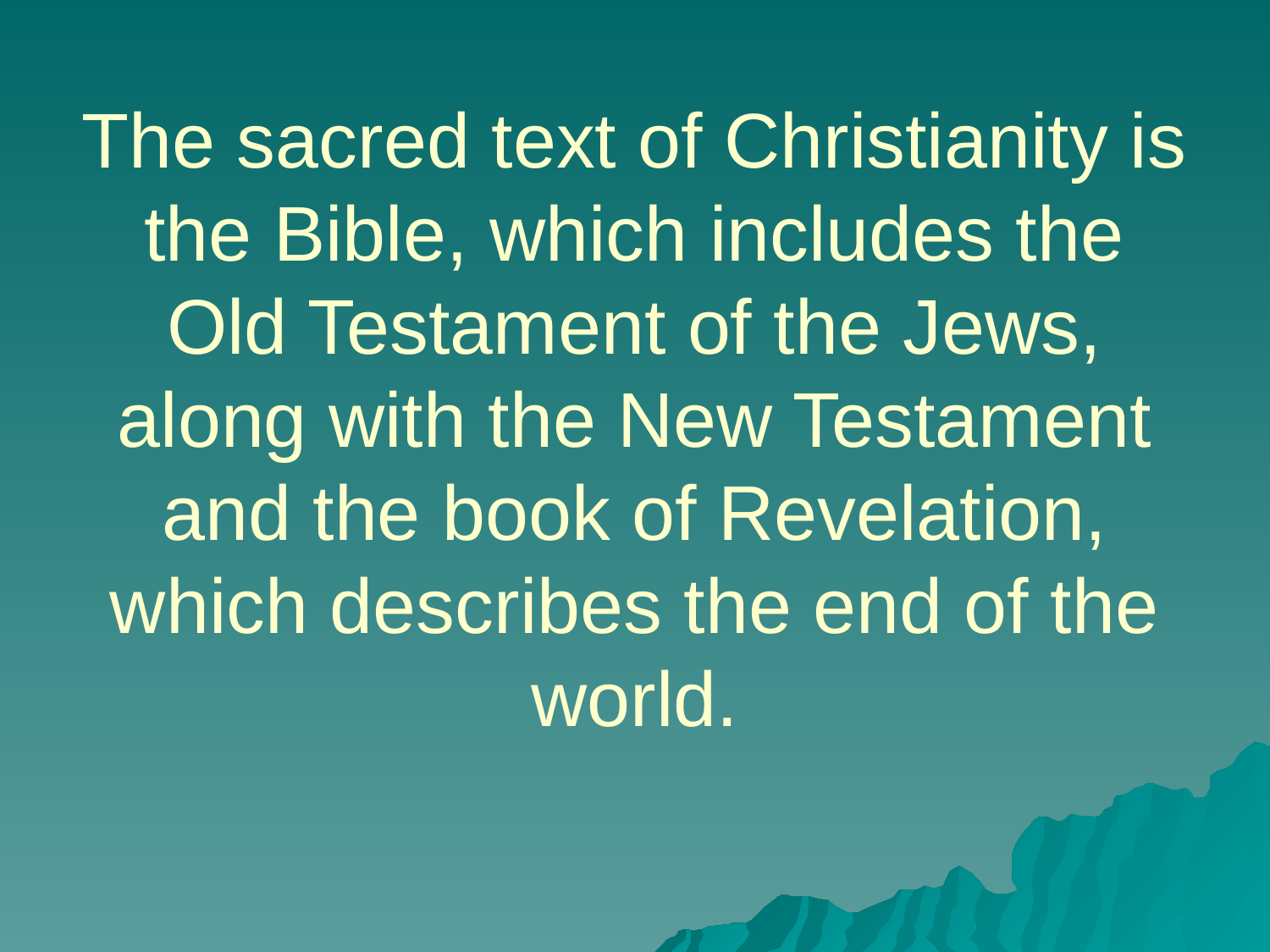

# The sacred text of Christianity is the Bible, which includes the Old Testament of the Jews, along with the New Testament and the book of Revelation, which describes the end of the world.